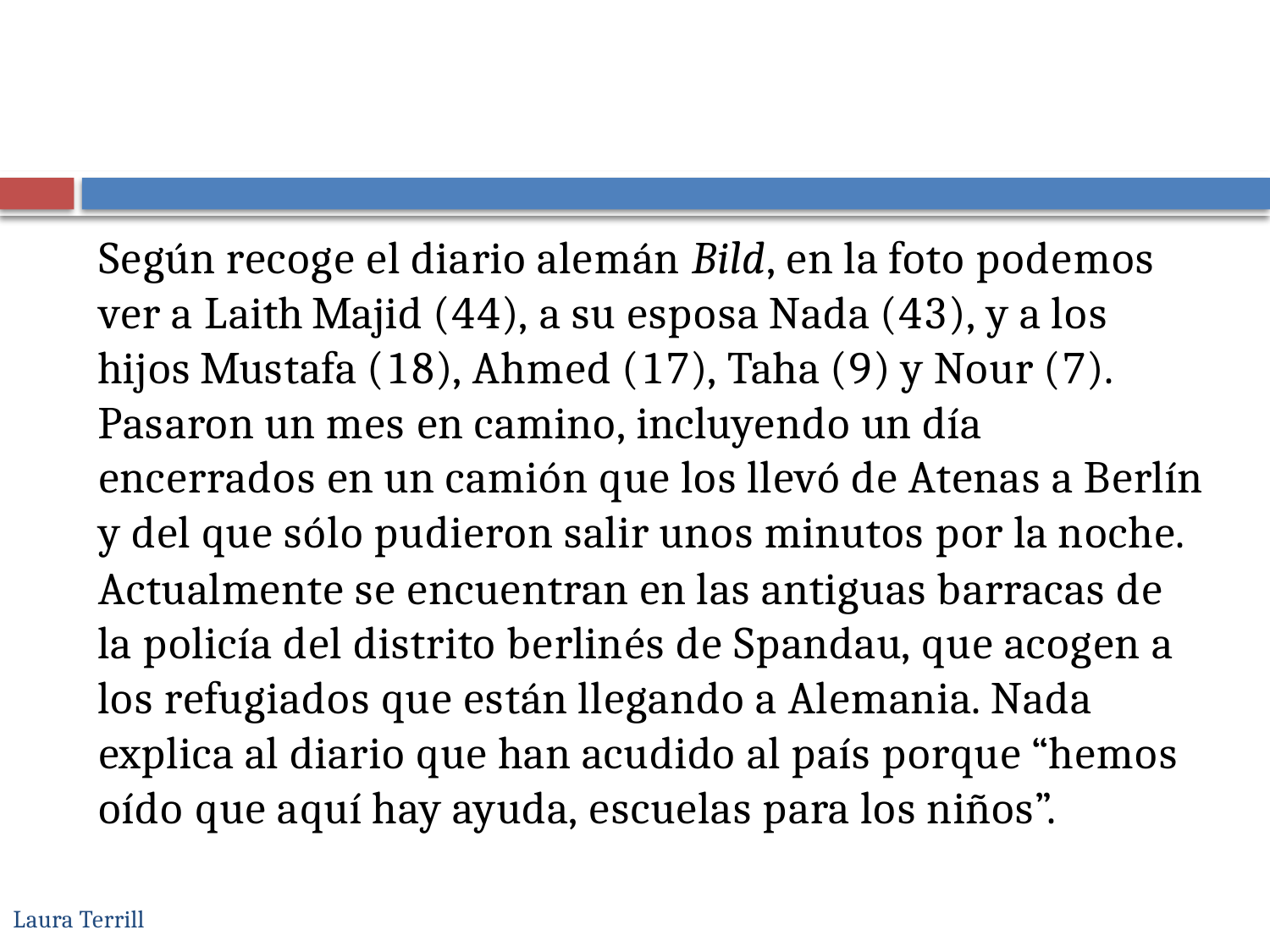

#
Según recoge el diario alemán Bild, en la foto podemos ver a Laith Majid (44), a su esposa Nada (43), y a los hijos Mustafa (18), Ahmed (17), Taha (9) y Nour (7). Pasaron un mes en camino, incluyendo un día encerrados en un camión que los llevó de Atenas a Berlín y del que sólo pudieron salir unos minutos por la noche.
Actualmente se encuentran en las antiguas barracas de la policía del distrito berlinés de Spandau, que acogen a los refugiados que están llegando a Alemania. Nada explica al diario que han acudido al país porque “hemos oído que aquí hay ayuda, escuelas para los niños”.

Laura Terrill